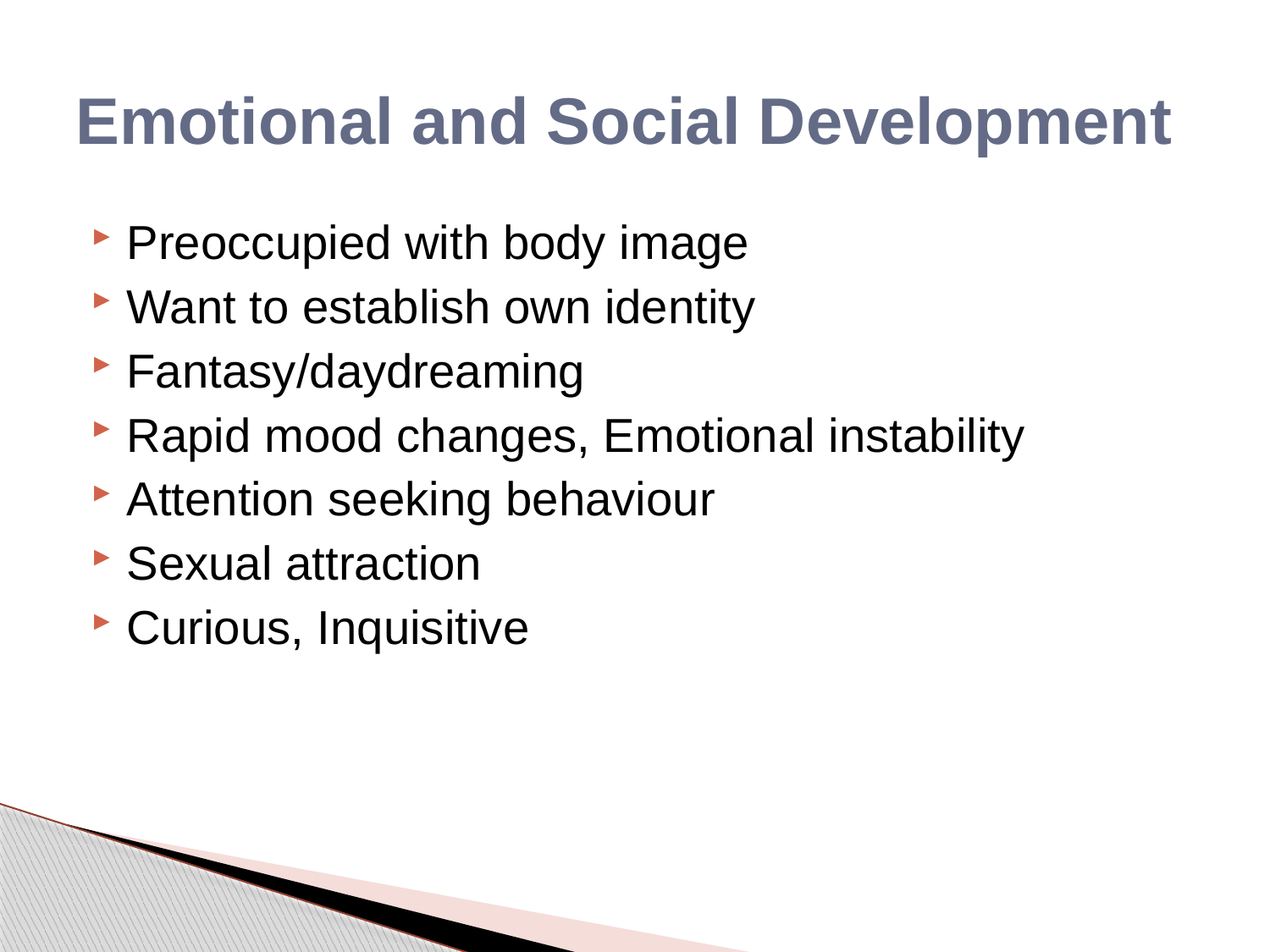

# Emotional and Social Development
Preoccupied with body image
Want to establish own identity
Fantasy/daydreaming
Rapid mood changes, Emotional instability
Attention seeking behaviour
Sexual attraction
Curious, Inquisitive